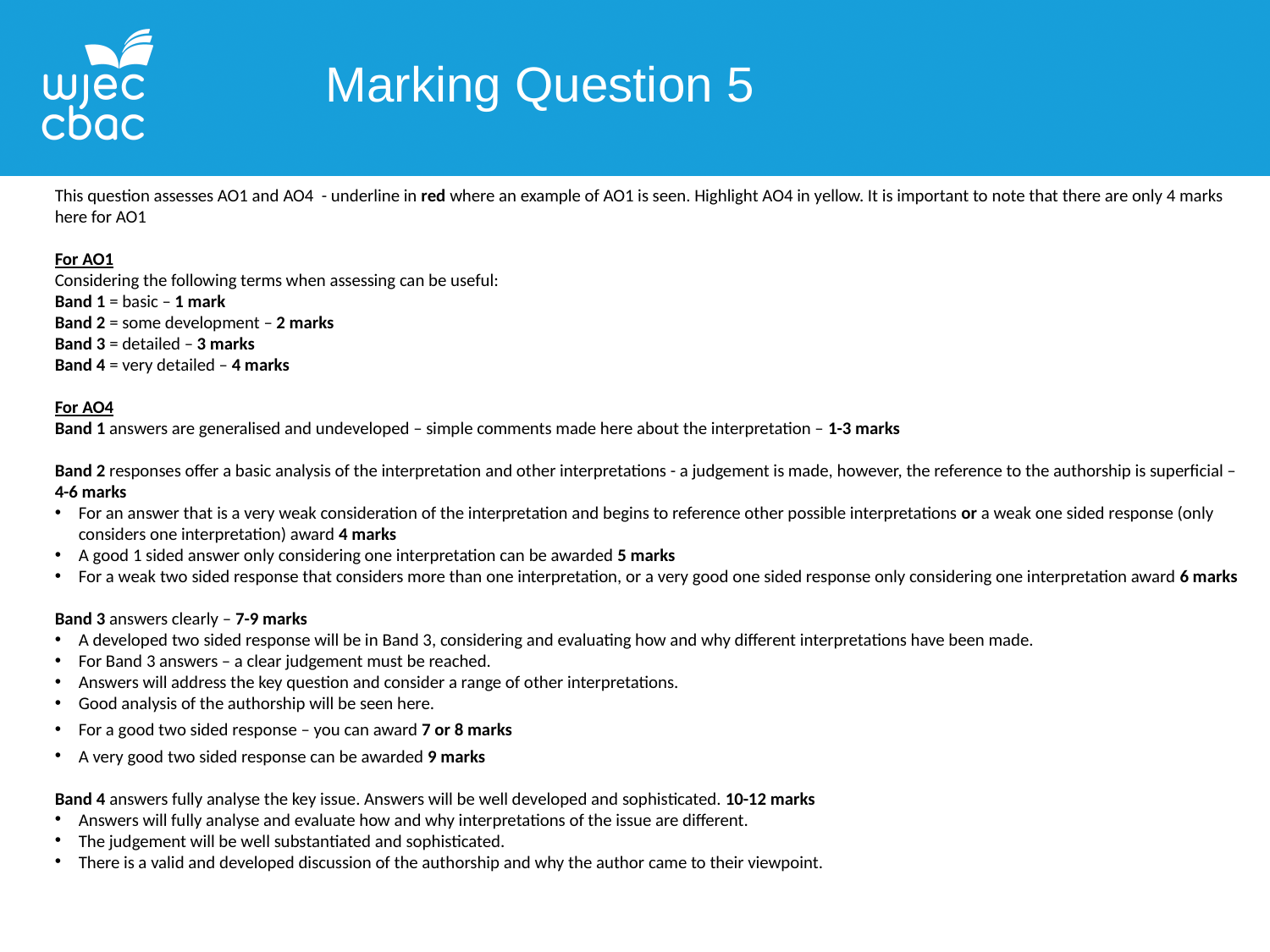

Marking Question 5

This question assesses AO1 and AO4  - underline in red where an example of AO1 is seen. Highlight AO4 in yellow. It is important to note that there are only 4 marks here for AO1

For AO1
Considering the following terms when assessing can be useful:
Band 1 = basic – 1 mark
Band 2 = some development – 2 marks
Band 3 = detailed – 3 marks
Band 4 = very detailed – 4 marks

For AO4
Band 1 answers are generalised and undeveloped – simple comments made here about the interpretation – 1-3 marks

Band 2 responses offer a basic analysis of the interpretation and other interpretations - a judgement is made, however, the reference to the authorship is superficial – 4-6 marks
For an answer that is a very weak consideration of the interpretation and begins to reference other possible interpretations or a weak one sided response (only considers one interpretation) award 4 marks
A good 1 sided answer only considering one interpretation can be awarded 5 marks
For a weak two sided response that considers more than one interpretation, or a very good one sided response only considering one interpretation award 6 marks

Band 3 answers clearly – 7-9 marks
A developed two sided response will be in Band 3, considering and evaluating how and why different interpretations have been made.
For Band 3 answers – a clear judgement must be reached.
Answers will address the key question and consider a range of other interpretations.
Good analysis of the authorship will be seen here.
For a good two sided response – you can award 7 or 8 marks
A very good two sided response can be awarded 9 marks

Band 4 answers fully analyse the key issue. Answers will be well developed and sophisticated. 10-12 marks
Answers will fully analyse and evaluate how and why interpretations of the issue are different.
The judgement will be well substantiated and sophisticated.
There is a valid and developed discussion of the authorship and why the author came to their viewpoint.